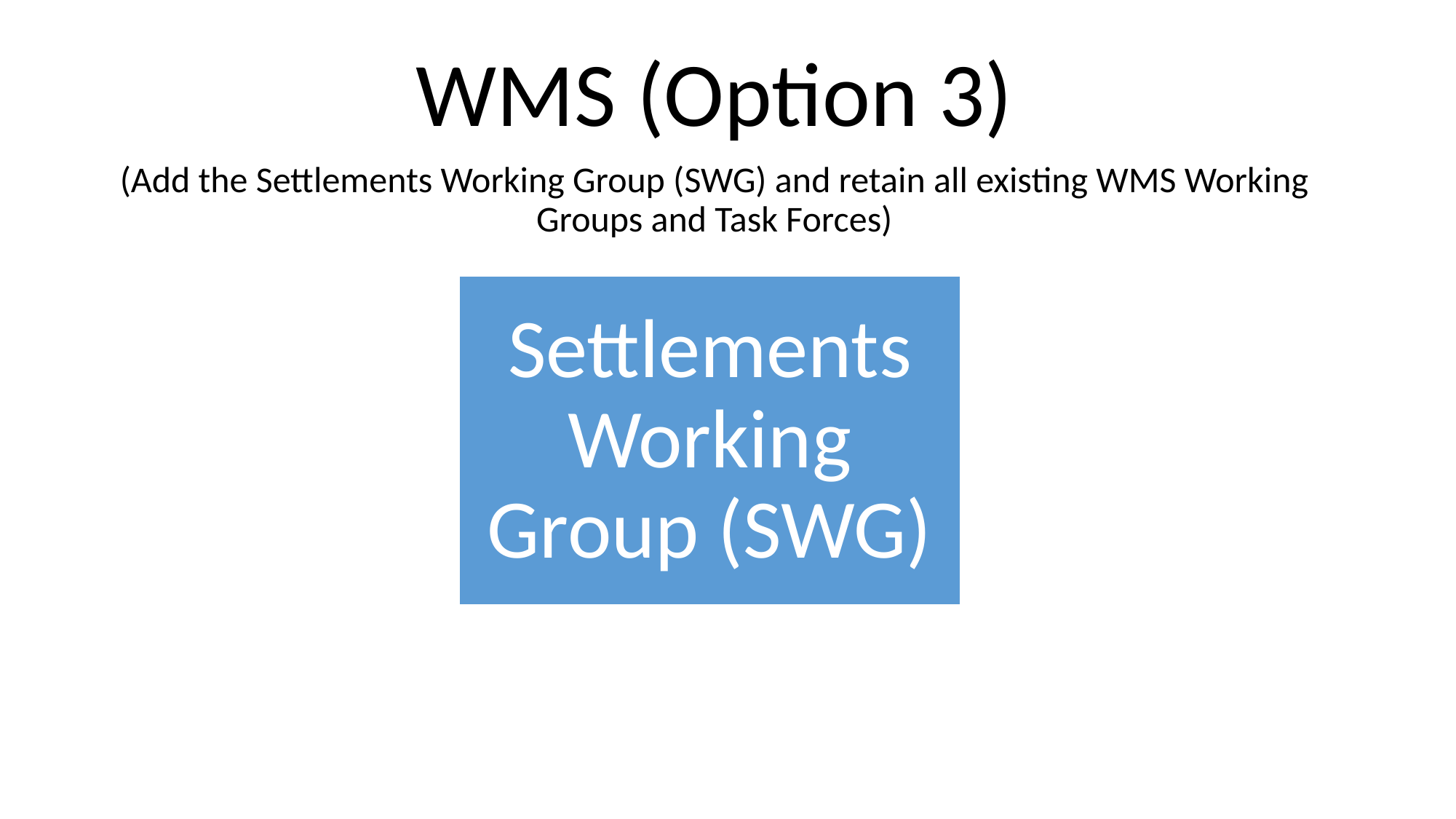

WMS (Option 3)
(Add the Settlements Working Group (SWG) and retain all existing WMS Working Groups and Task Forces)
Settlements Working Group (SWG)